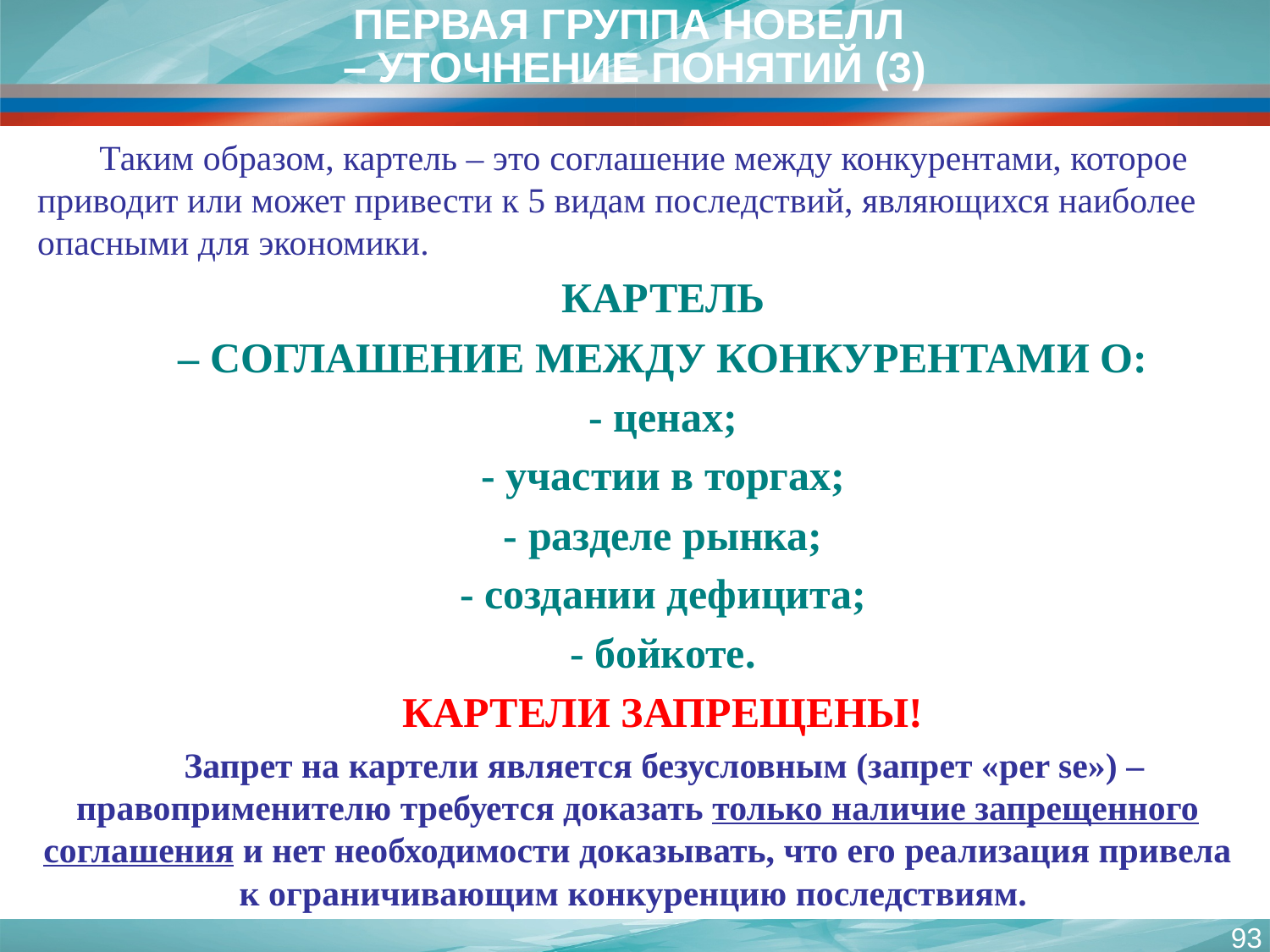

ПЕРВАЯ ГРУППА НОВЕЛЛ
– УТОЧНЕНИЕ ПОНЯТИЙ (3)
Таким образом, картель – это соглашение между конкурентами, которое приводит или может привести к 5 видам последствий, являющихся наиболее опасными для экономики.
КАРТЕЛЬ
– СОГЛАШЕНИЕ МЕЖДУ КОНКУРЕНТАМИ О:
- ценах;
- участии в торгах;
- разделе рынка;
- создании дефицита;
- бойкоте.
КАРТЕЛИ ЗАПРЕЩЕНЫ!
Запрет на картели является безусловным (запрет «per se») –  правоприменителю требуется доказать только наличие запрещенного соглашения и нет необходимости доказывать, что его реализация привела к ограничивающим конкуренцию последствиям.
93